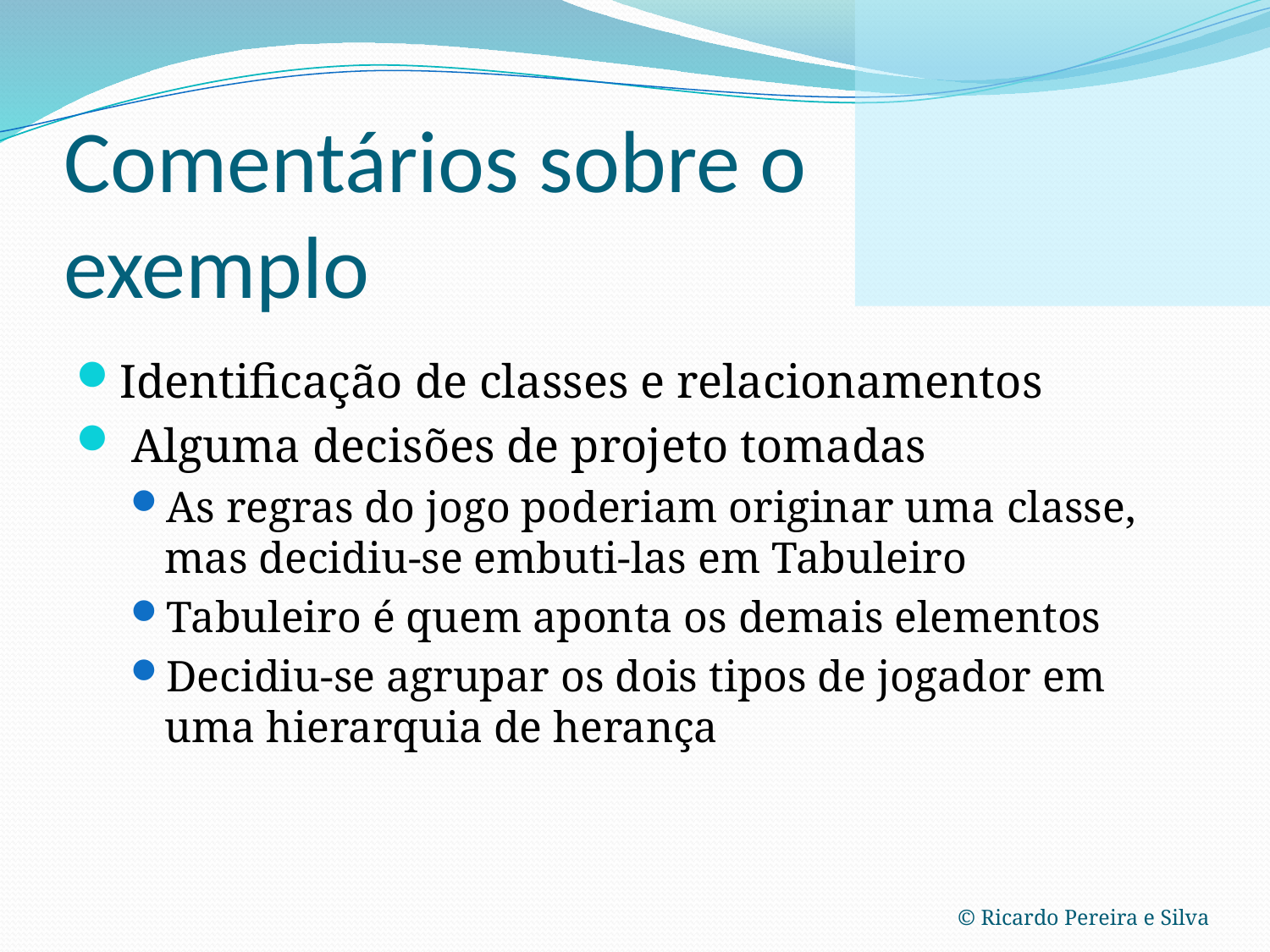

# Comentários sobre o exemplo
Identificação de classes e relacionamentos
 Alguma decisões de projeto tomadas
As regras do jogo poderiam originar uma classe, mas decidiu-se embuti-las em Tabuleiro
Tabuleiro é quem aponta os demais elementos
Decidiu-se agrupar os dois tipos de jogador em uma hierarquia de herança

© Ricardo Pereira e Silva